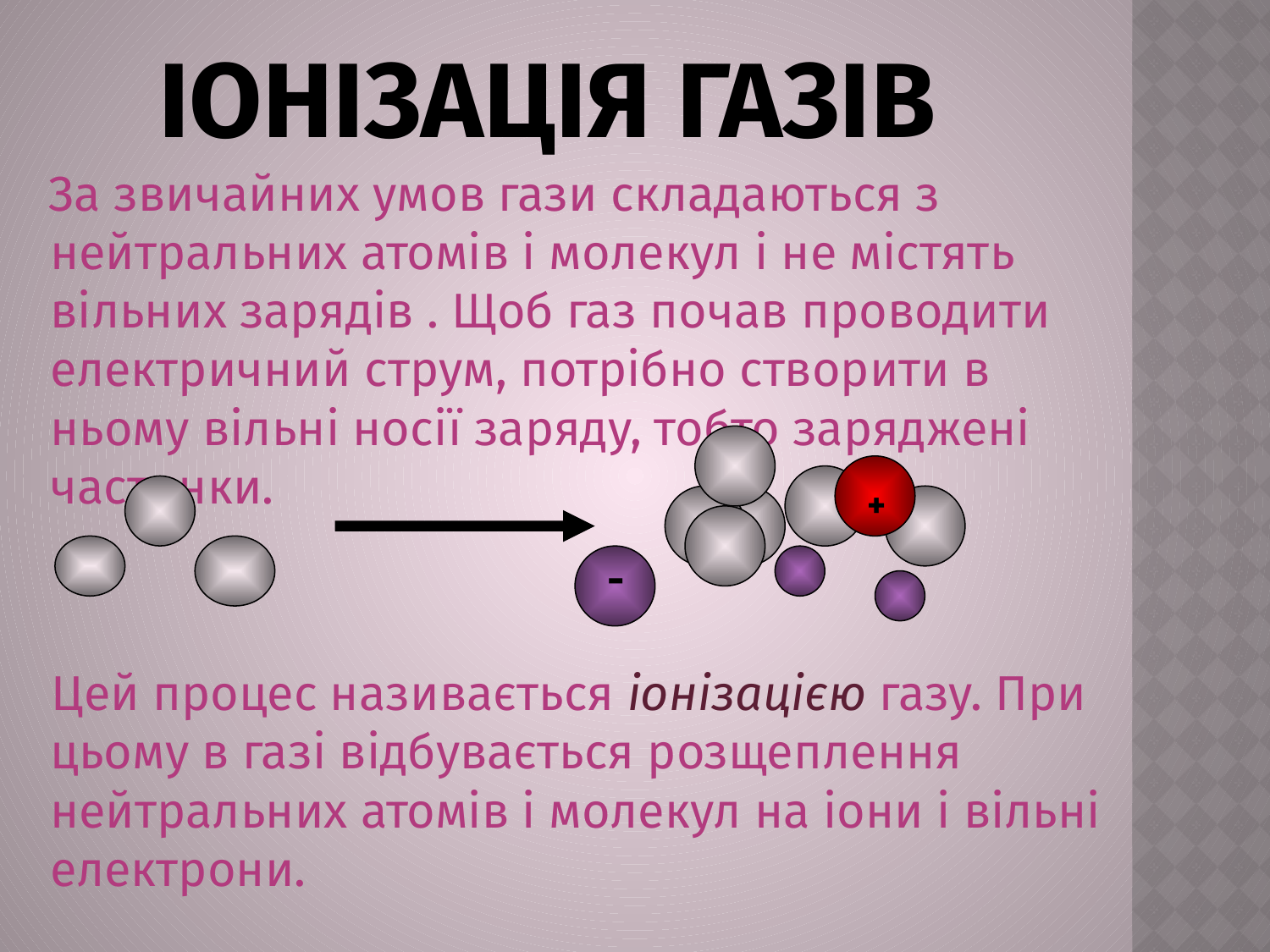

# Іонізація газів
   За звичайних умов гази складаються з нейтральних атомів і молекул і не містять вільних зарядів . Щоб газ почав проводити електричний струм, потрібно створити в ньому вільні носії заряду, тобто заряджені частинки.

   Цей процес називається іонізацією газу. При цьому в газі відбувається розщеплення нейтральних атомів і молекул на іони і вільні електрони.

+

-

-